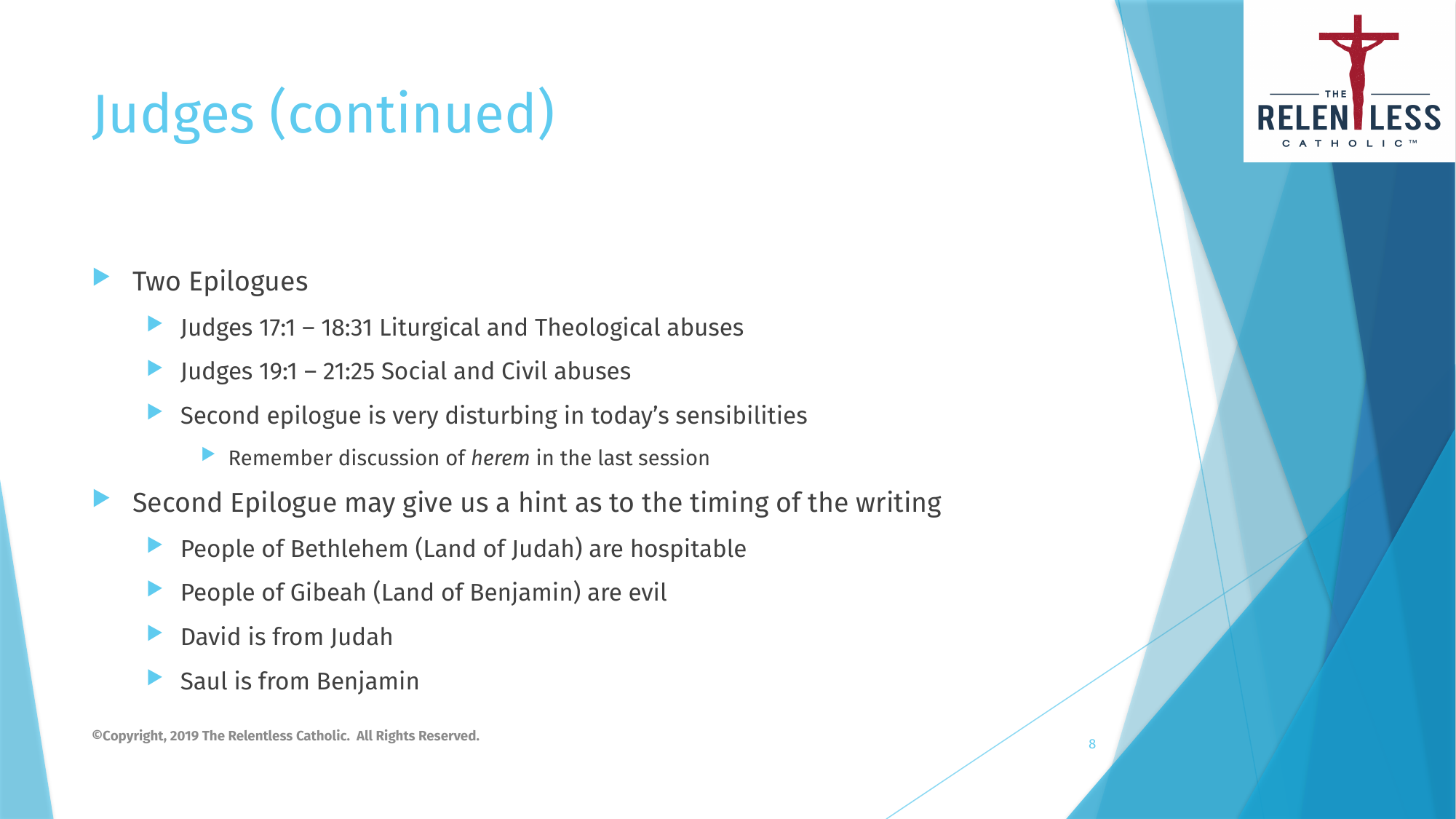

# Judges (continued)
Two Epilogues
Judges 17:1 – 18:31 Liturgical and Theological abuses
Judges 19:1 – 21:25 Social and Civil abuses
Second epilogue is very disturbing in today’s sensibilities
Remember discussion of herem in the last session
Second Epilogue may give us a hint as to the timing of the writing
People of Bethlehem (Land of Judah) are hospitable
People of Gibeah (Land of Benjamin) are evil
David is from Judah
Saul is from Benjamin
©Copyright, 2019 The Relentless Catholic.  All Rights Reserved.

8